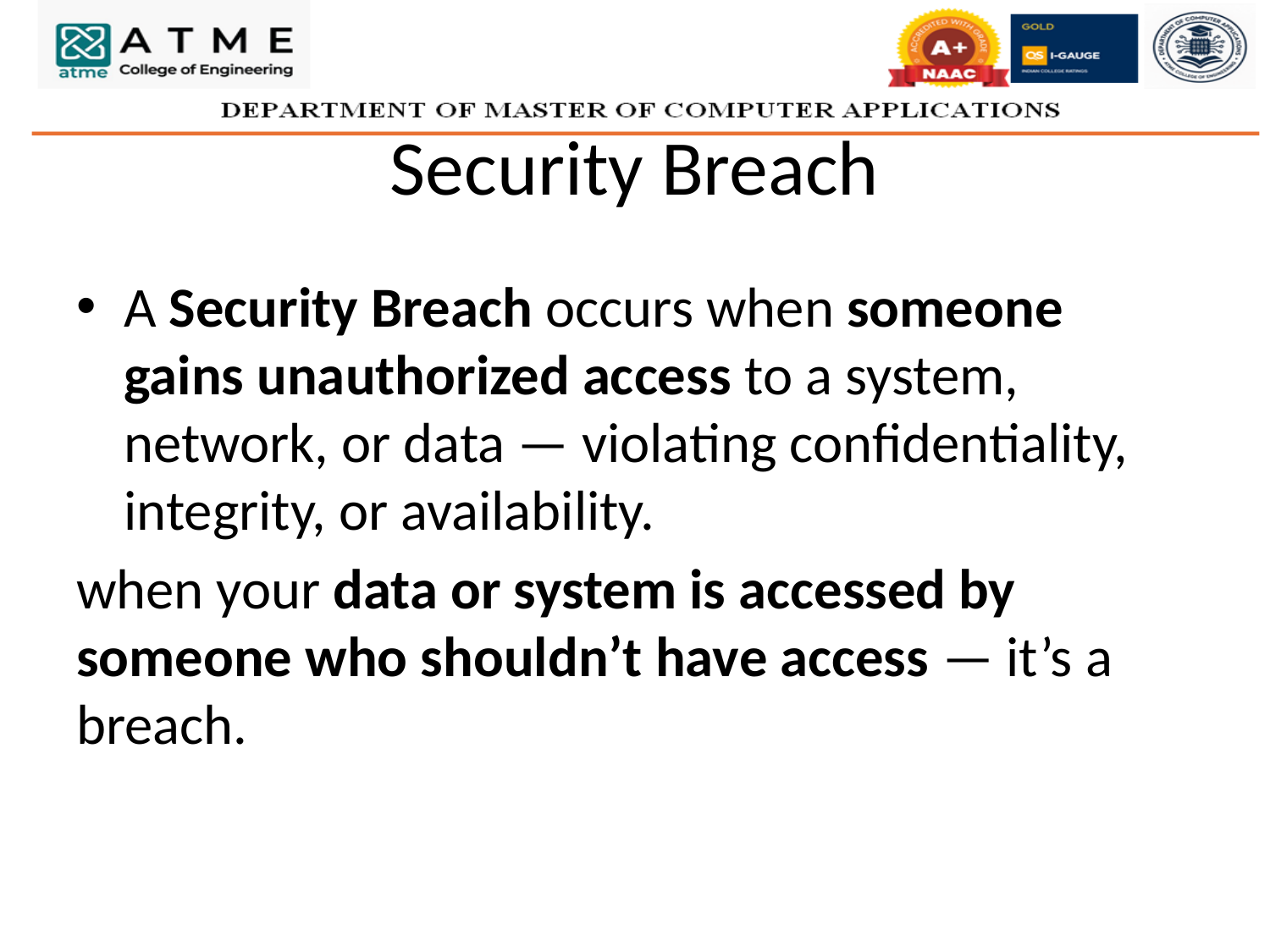

# Security Breach
A Security Breach occurs when someone gains unauthorized access to a system, network, or data — violating confidentiality, integrity, or availability.
when your data or system is accessed by someone who shouldn’t have access — it’s a breach.